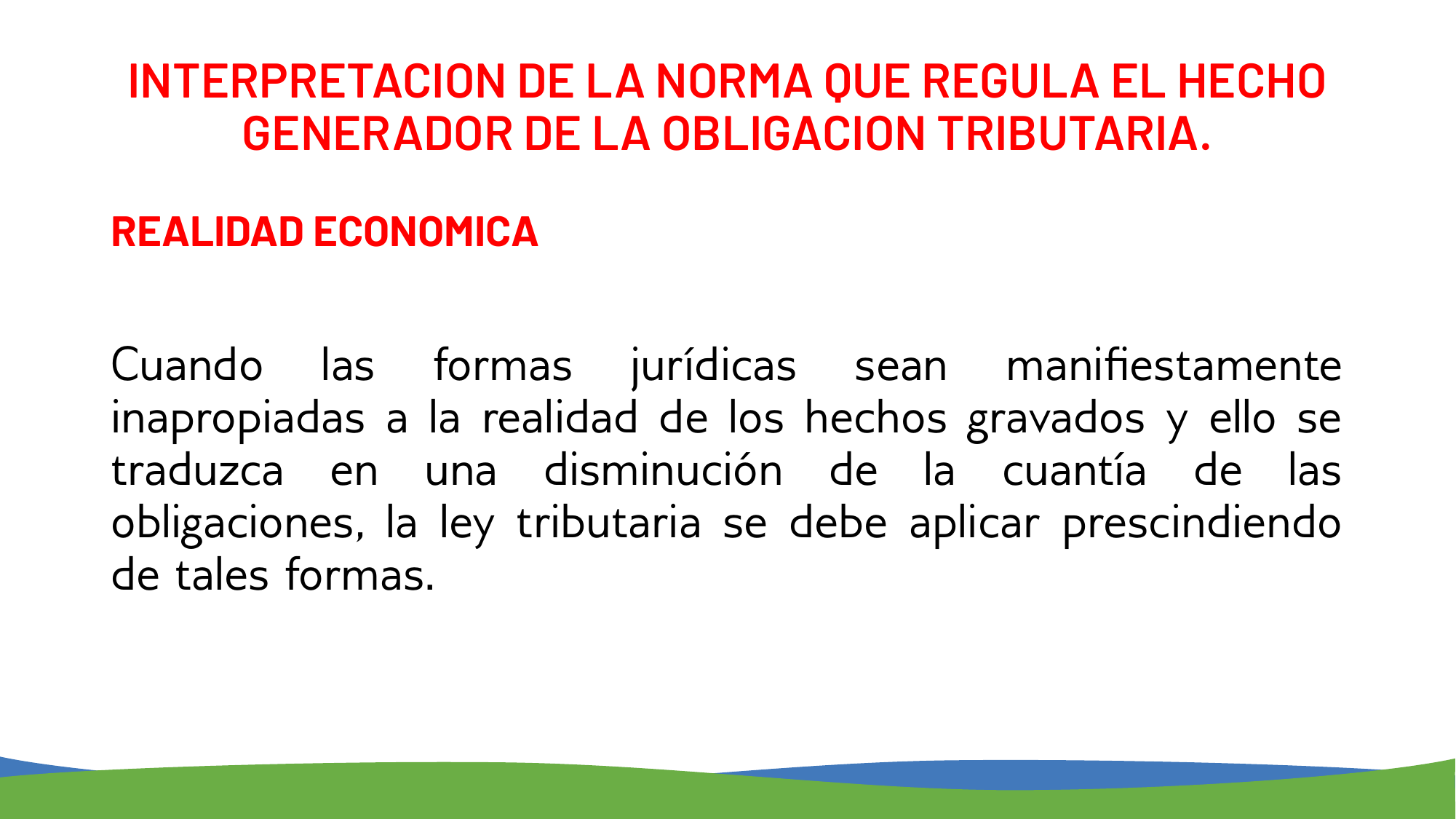

# INTERPRETACION DE LA NORMA QUE REGULA EL HECHO GENERADOR DE LA OBLIGACION TRIBUTARIA.
REALIDAD ECONOMICA

Cuando las formas jurídicas sean manifiestamente inapropiadas a la realidad de los hechos gravados y ello se traduzca en una disminución de la cuantía de las obligaciones, la ley tributaria se debe aplicar prescindiendo de tales formas.